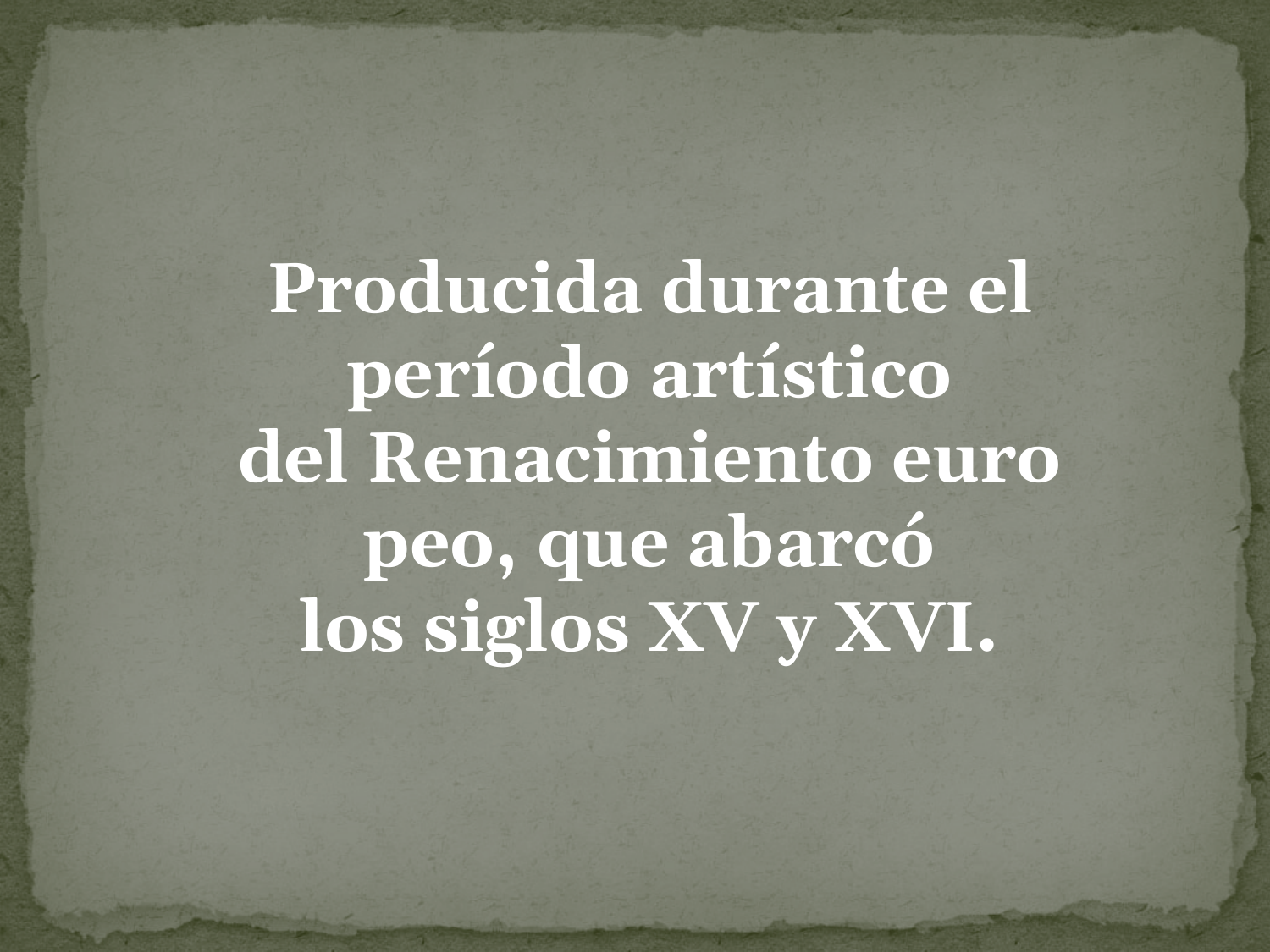

Producida durante el período artístico del Renacimiento europeo, que abarcó los siglos XV y XVI.